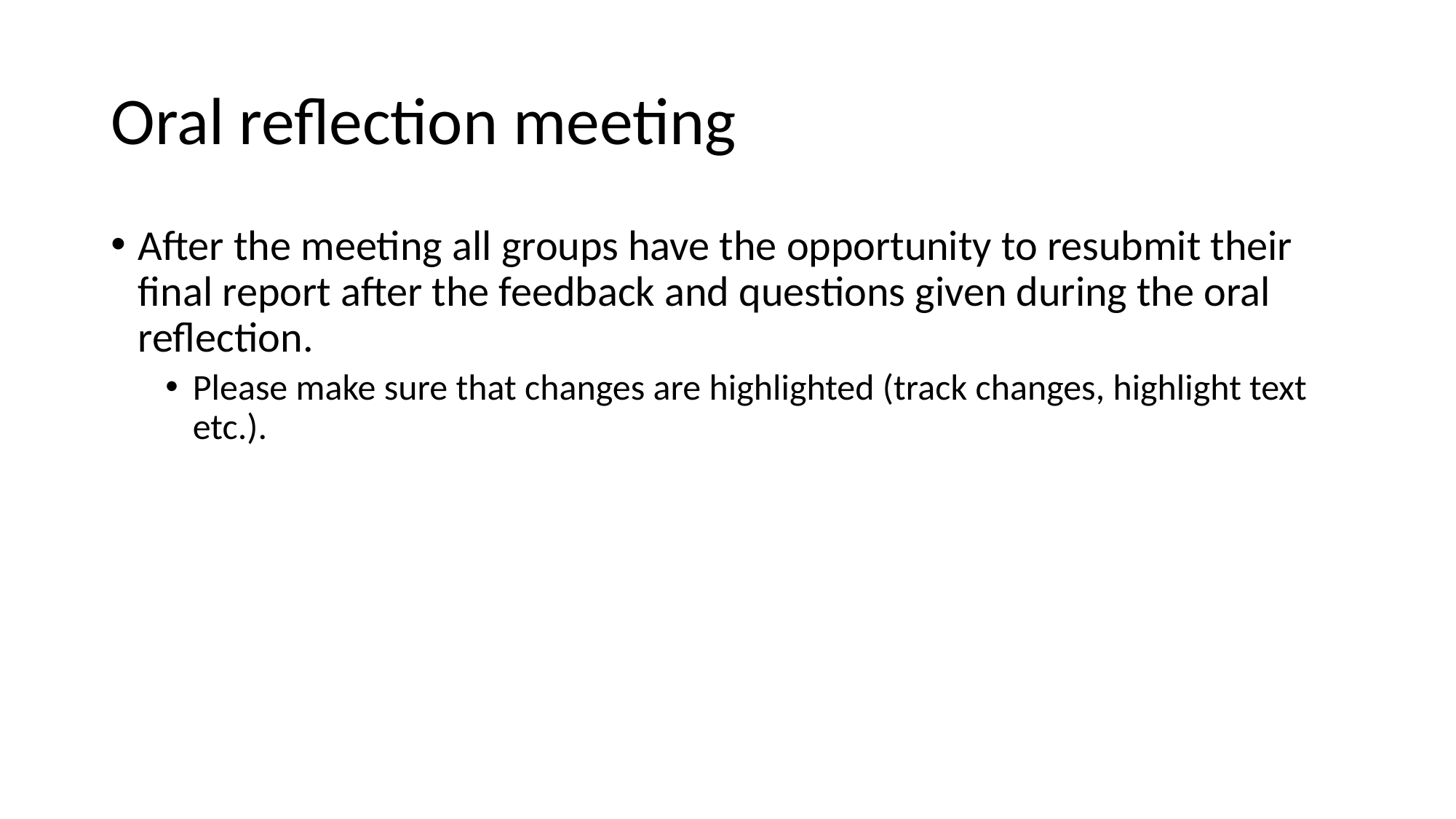

# Oral reflection meeting
After the meeting all groups have the opportunity to resubmit their final report after the feedback and questions given during the oral reflection.
Please make sure that changes are highlighted (track changes, highlight text etc.).